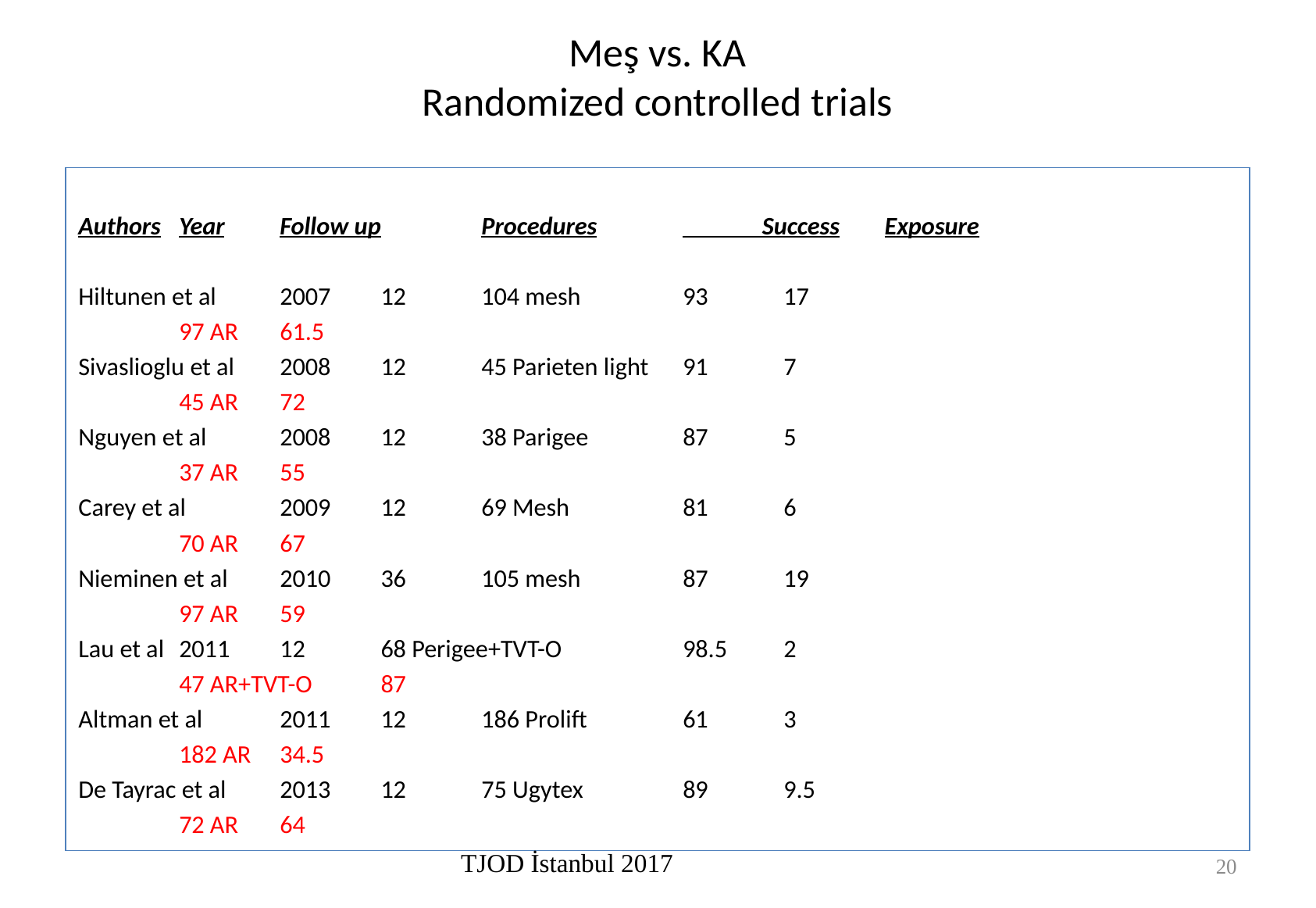

# Meş vs. KA Randomized controlled trials

Authors		Year	Follow up	Procedures	              Success	Exposure

Hiltunen et al 	2007	12	104 mesh			93	17
				97 AR			61.5
Sivaslioglu et al	2008	12	45 Parieten light		91	7
				45 AR			72
Nguyen et al	2008	12	38 Parigee			87	5
				37 AR			55
Carey et al		2009	12	69 Mesh			81	6
				70 AR			67
Nieminen et al 	2010	36	105 mesh			87	19
				97 AR			59
Lau et al		2011	12	68 Perigee+TVT-O		98.5	2
				47 AR+TVT-O		87
Altman et al	2011	12	186 Prolift			61	3
				182 AR			34.5
De Tayrac et al	2013	12	75 Ugytex			89	9.5
				72 AR			64
TJOD İstanbul 2017
20